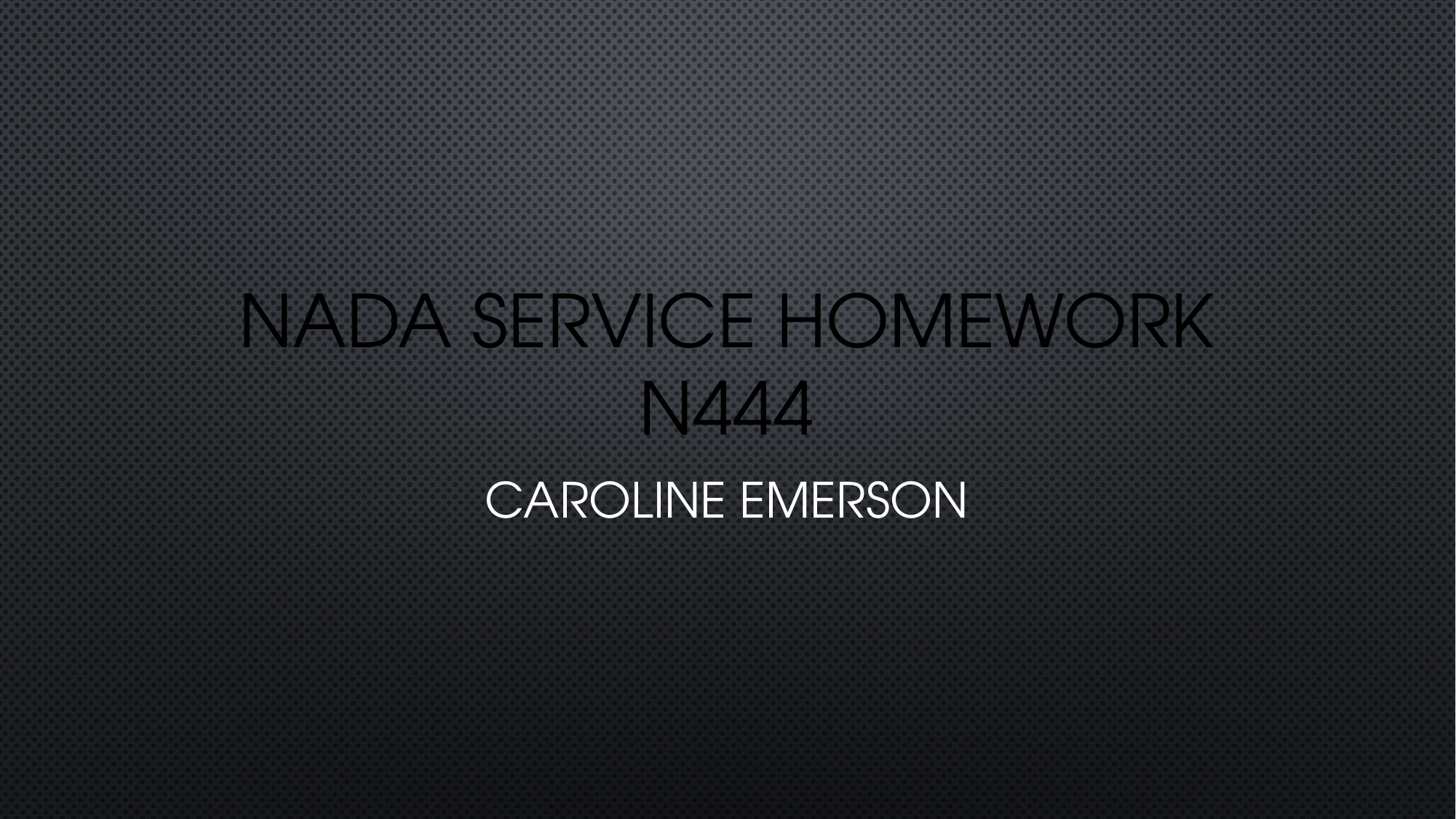

# NADA Service Homework N444
Caroline Emerson